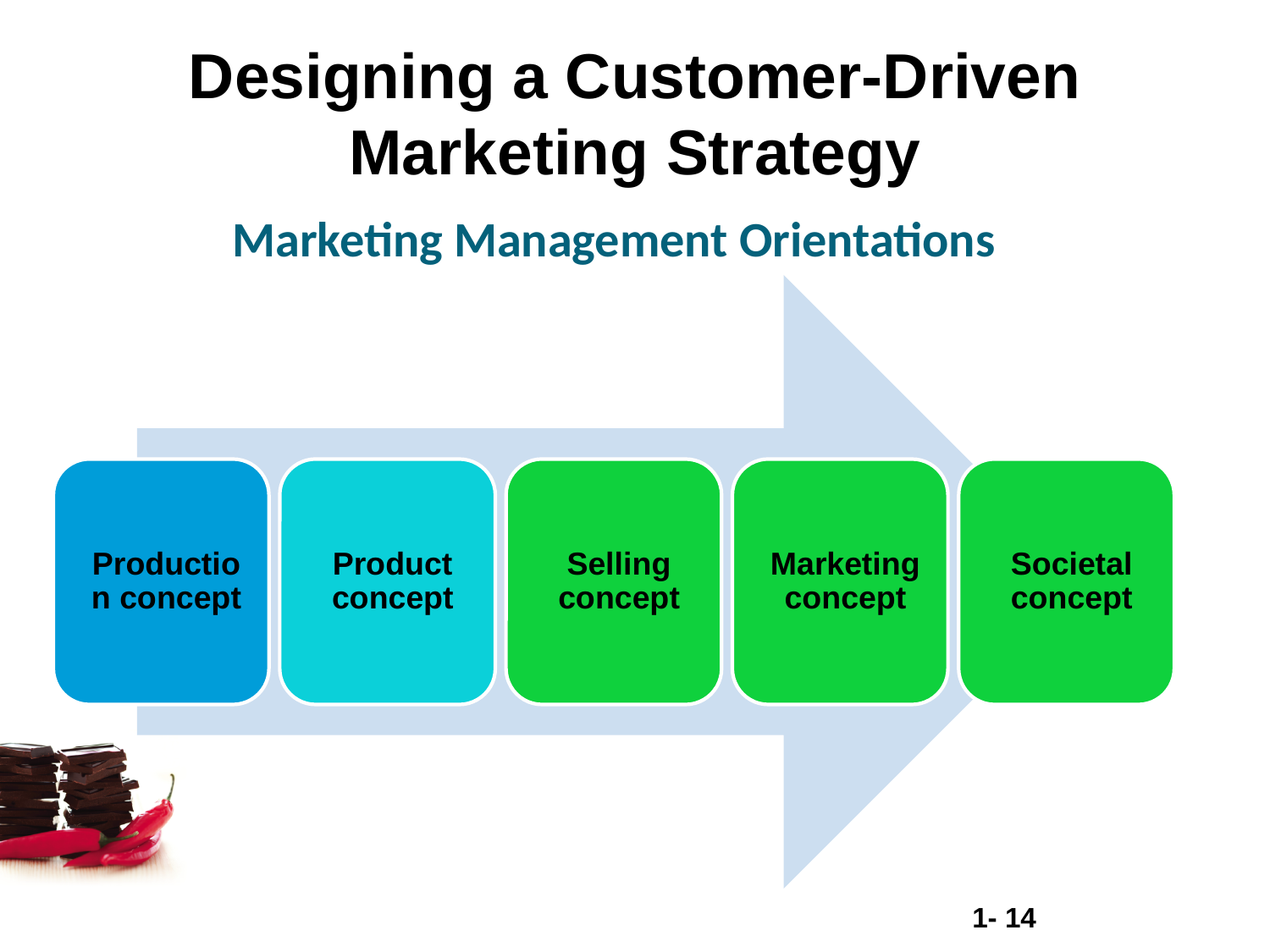

# Designing a Customer-Driven Marketing Strategy
Marketing Management Orientations

Production concept
Product concept
Selling concept
Marketing concept
Societal concept